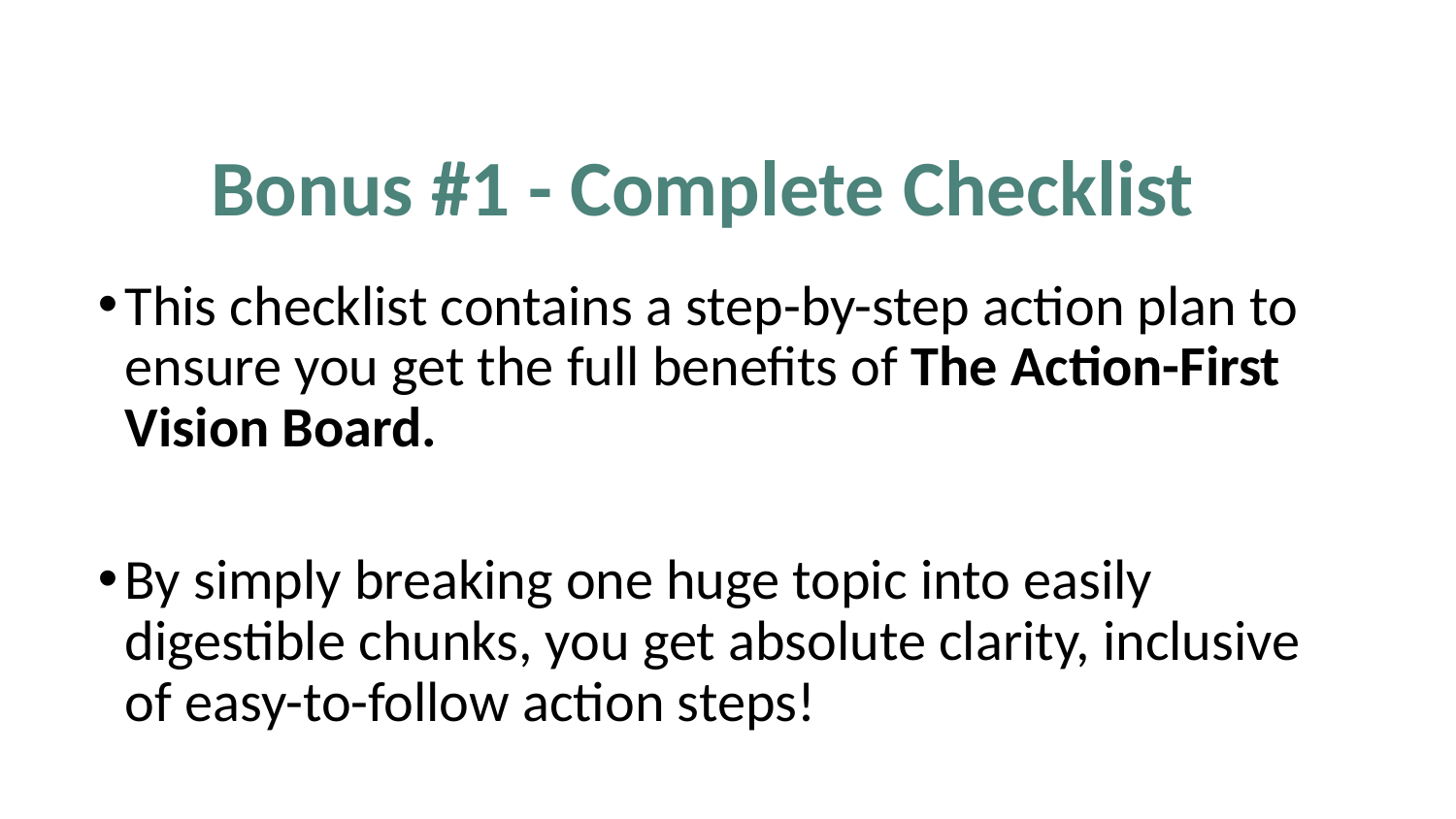

Bonus #1 - Complete Checklist
This checklist contains a step-by-step action plan to ensure you get the full benefits of The Action-First Vision Board.

By simply breaking one huge topic into easily digestible chunks, you get absolute clarity, inclusive of easy-to-follow action steps!